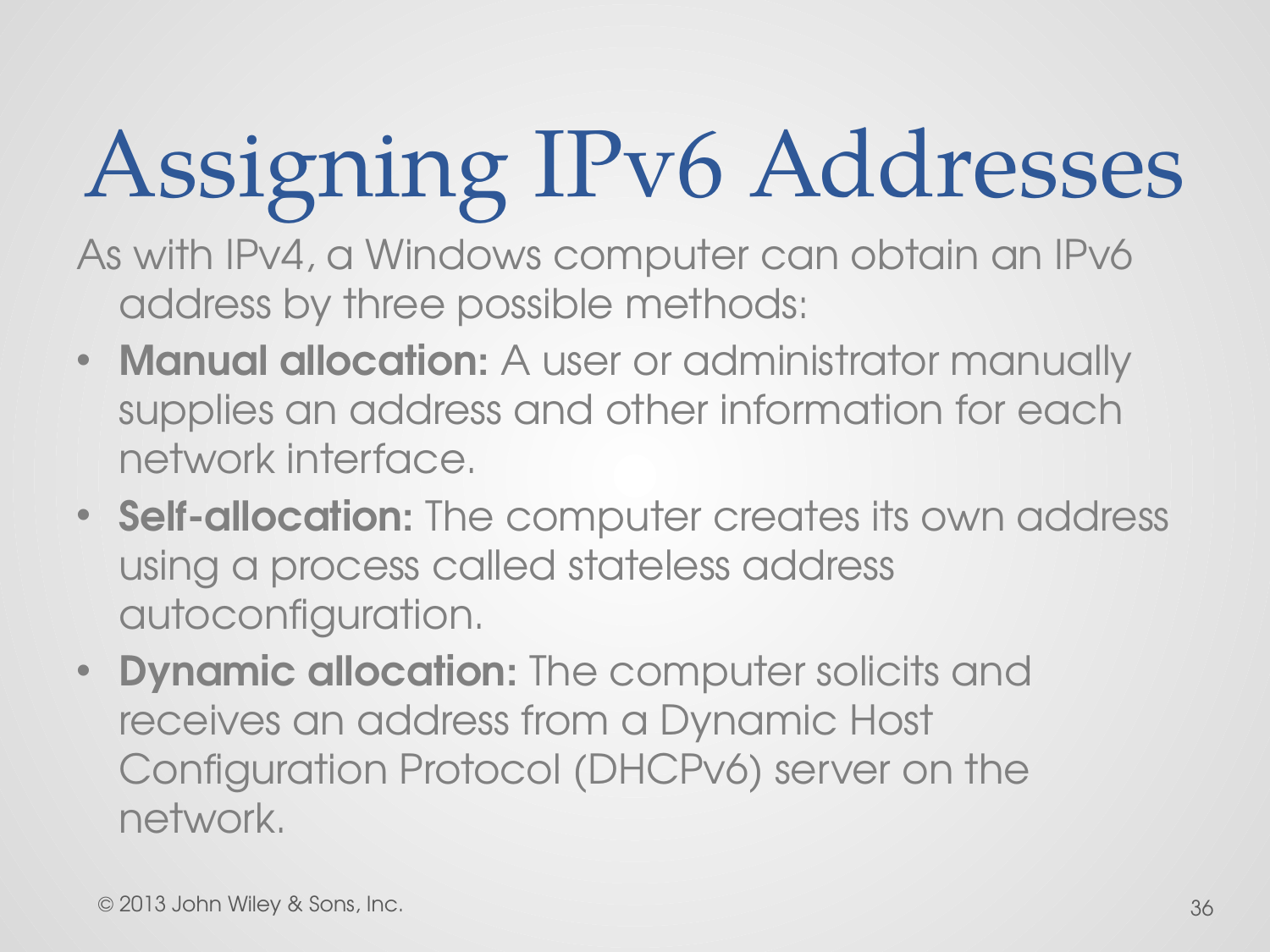

# Assigning IPv6 Addresses
As with IPv4, a Windows computer can obtain an IPv6 address by three possible methods:
Manual allocation: A user or administrator manually supplies an address and other information for each network interface.
Self-allocation: The computer creates its own address using a process called stateless address autoconfiguration.
Dynamic allocation: The computer solicits and receives an address from a Dynamic Host Configuration Protocol (DHCPv6) server on the network.

© 2013 John Wiley & Sons, Inc.
36